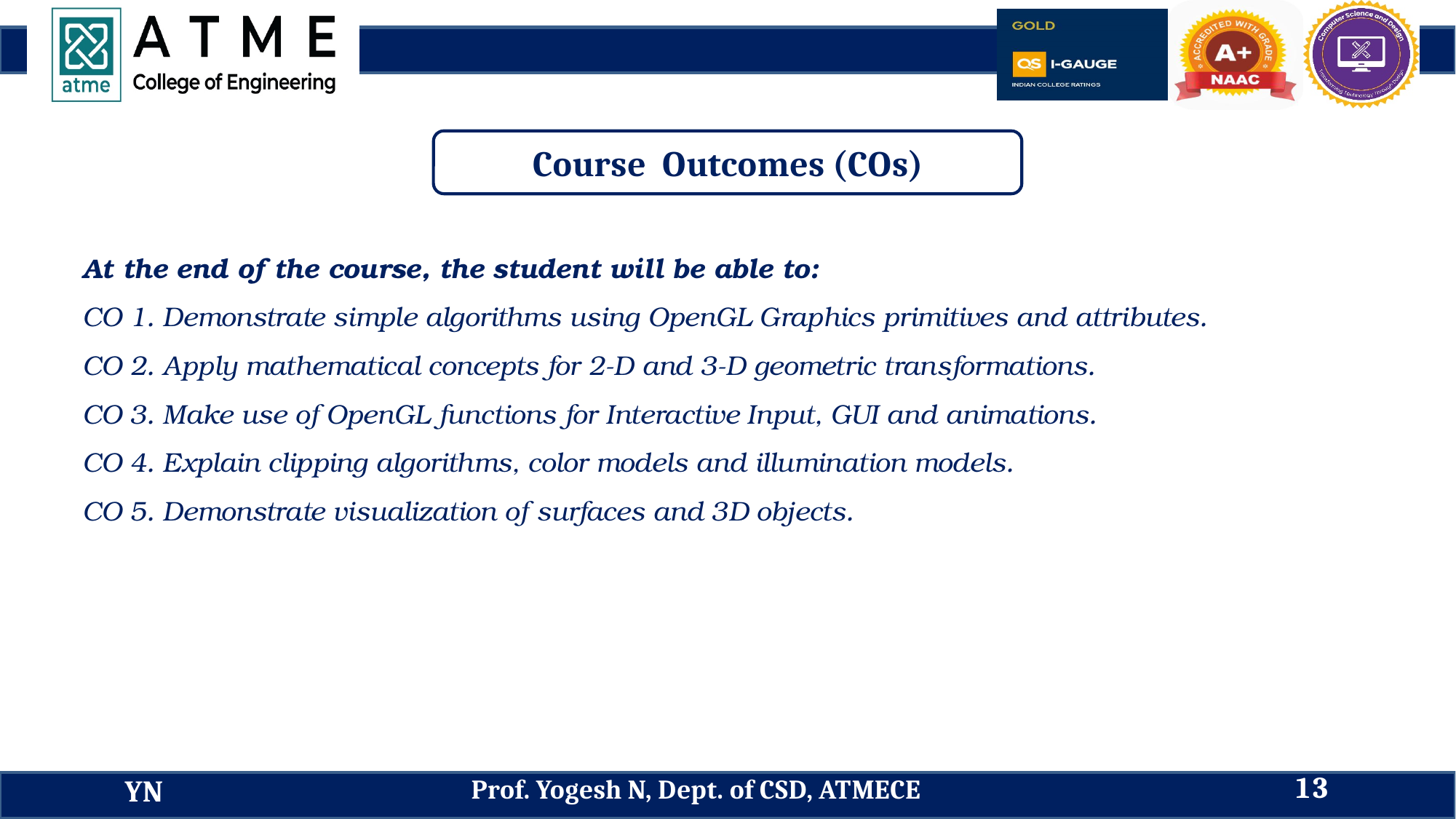

Course  Outcomes (COs)
At the end of the course, the student will be able to:
CO 1. Demonstrate simple algorithms using OpenGL Graphics primitives and attributes.
CO 2. Apply mathematical concepts for 2-D and 3-D geometric transformations.
CO 3. Make use of OpenGL functions for Interactive Input, GUI and animations.
CO 4. Explain clipping algorithms, color models and illumination models.
CO 5. Demonstrate visualization of surfaces and 3D objects.
13
Prof. Yogesh N, Dept. of CSD, ATMECE
YN